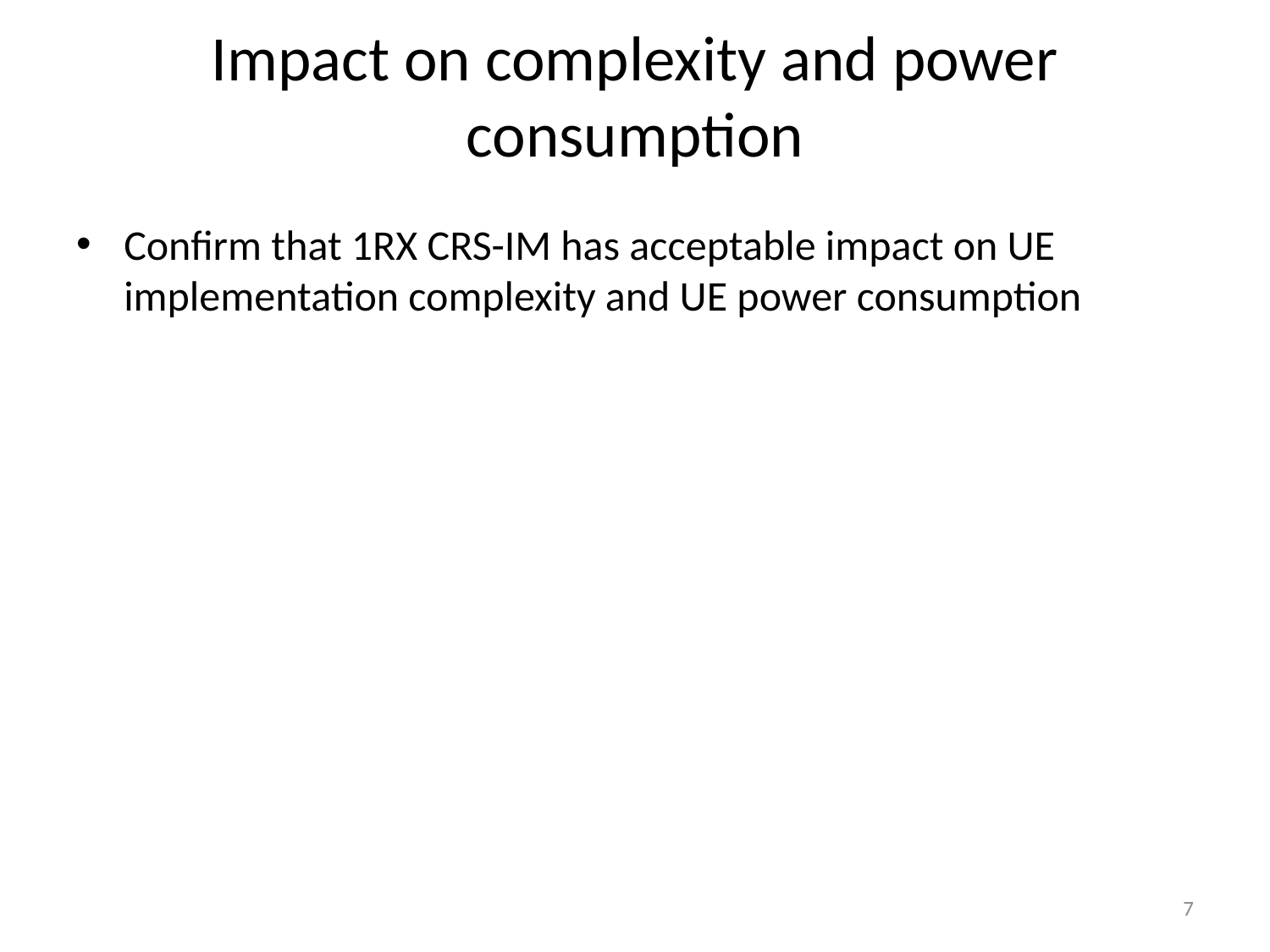

# Impact on complexity and power consumption
Confirm that 1RX CRS-IM has acceptable impact on UE implementation complexity and UE power consumption
7